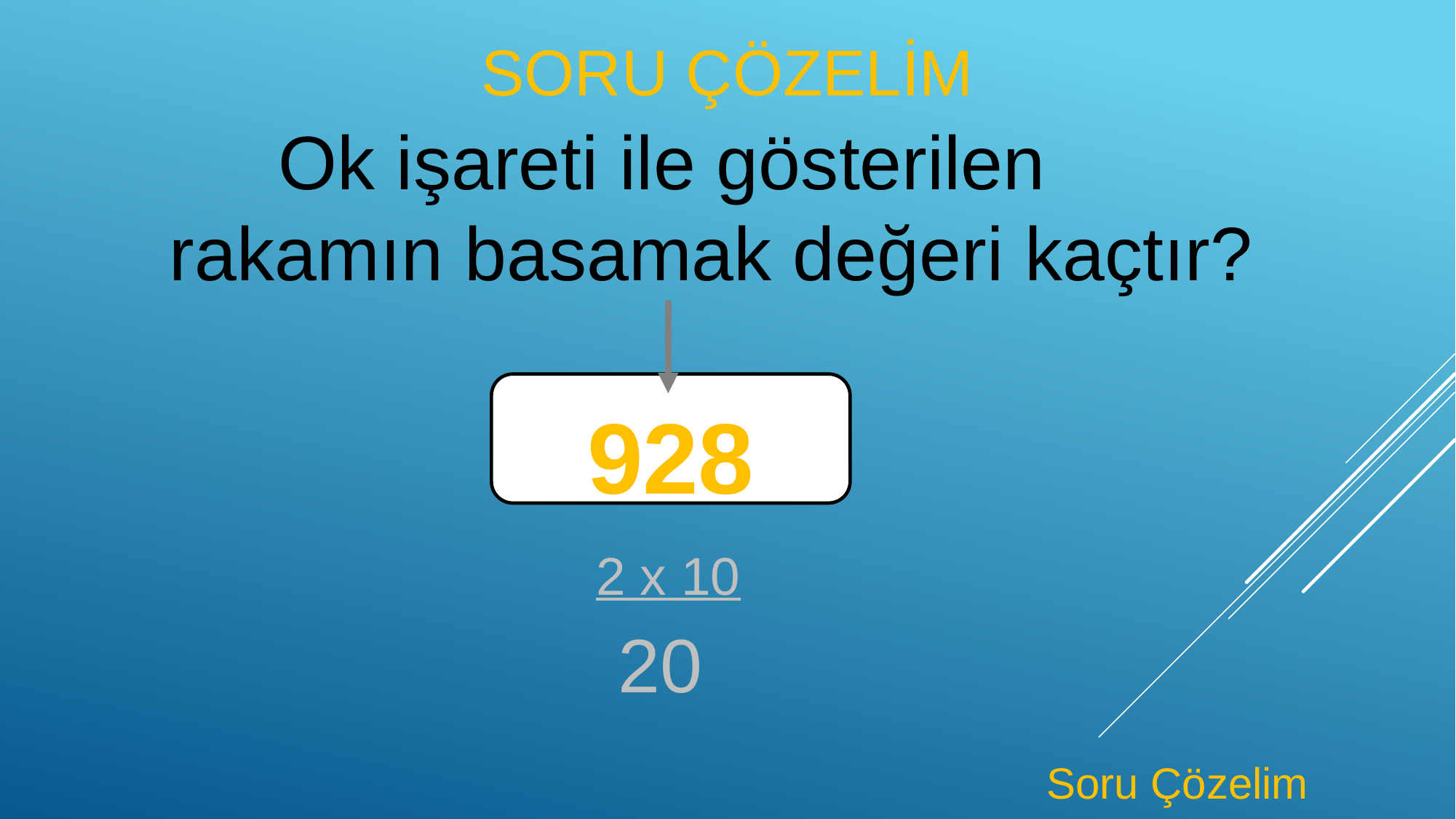

# Soru Çözelim
	Ok işareti ile gösterilen rakamın basamak değeri kaçtır?
928
2 x 10
20
Soru Çözelim